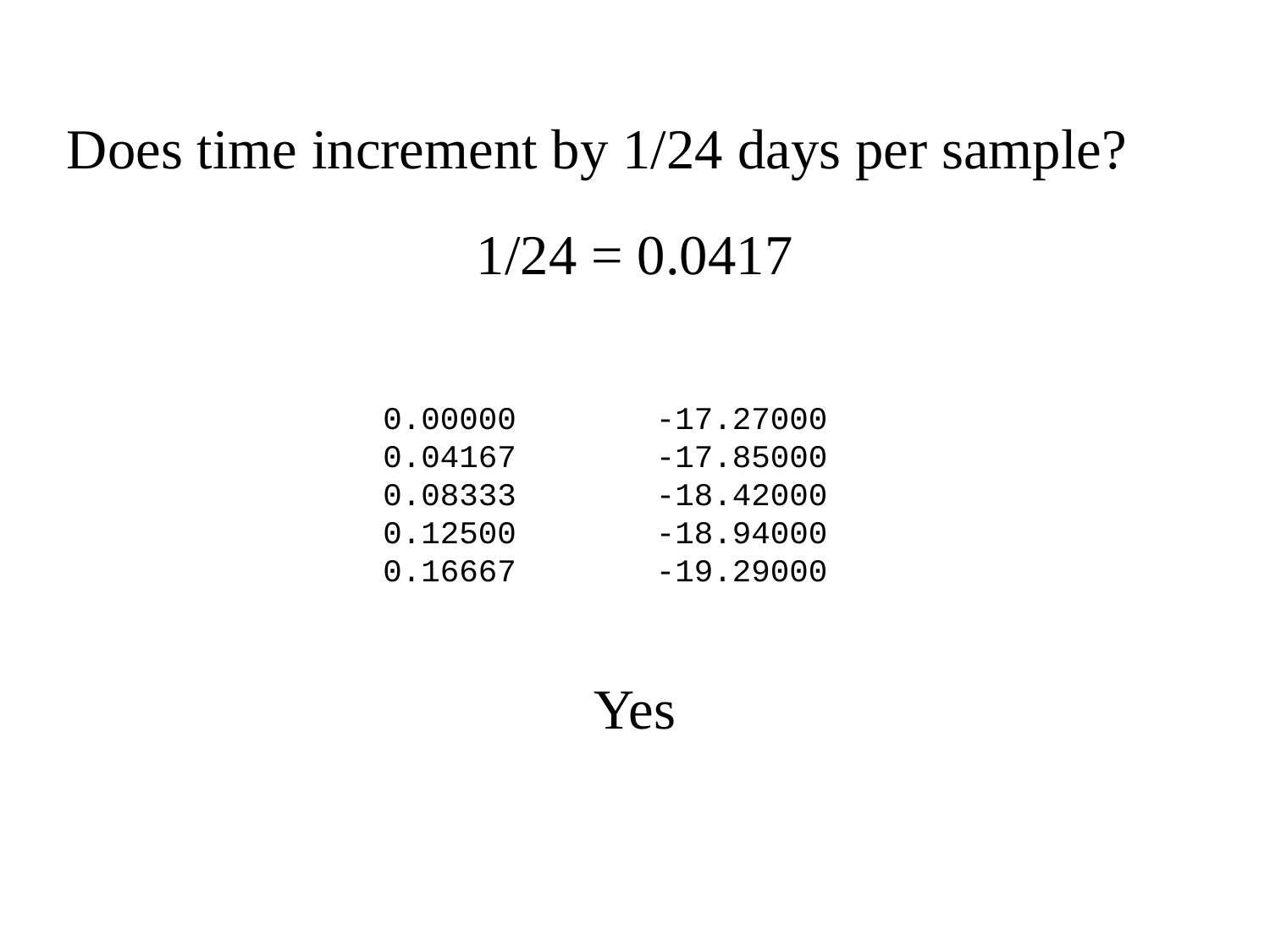

Does time increment by 1/24 days per sample?
1/24 = 0.0417
0.00000	 -17.27000
0.04167	 -17.85000
0.08333	 -18.42000
0.12500	 -18.94000
0.16667	 -19.29000
Yes